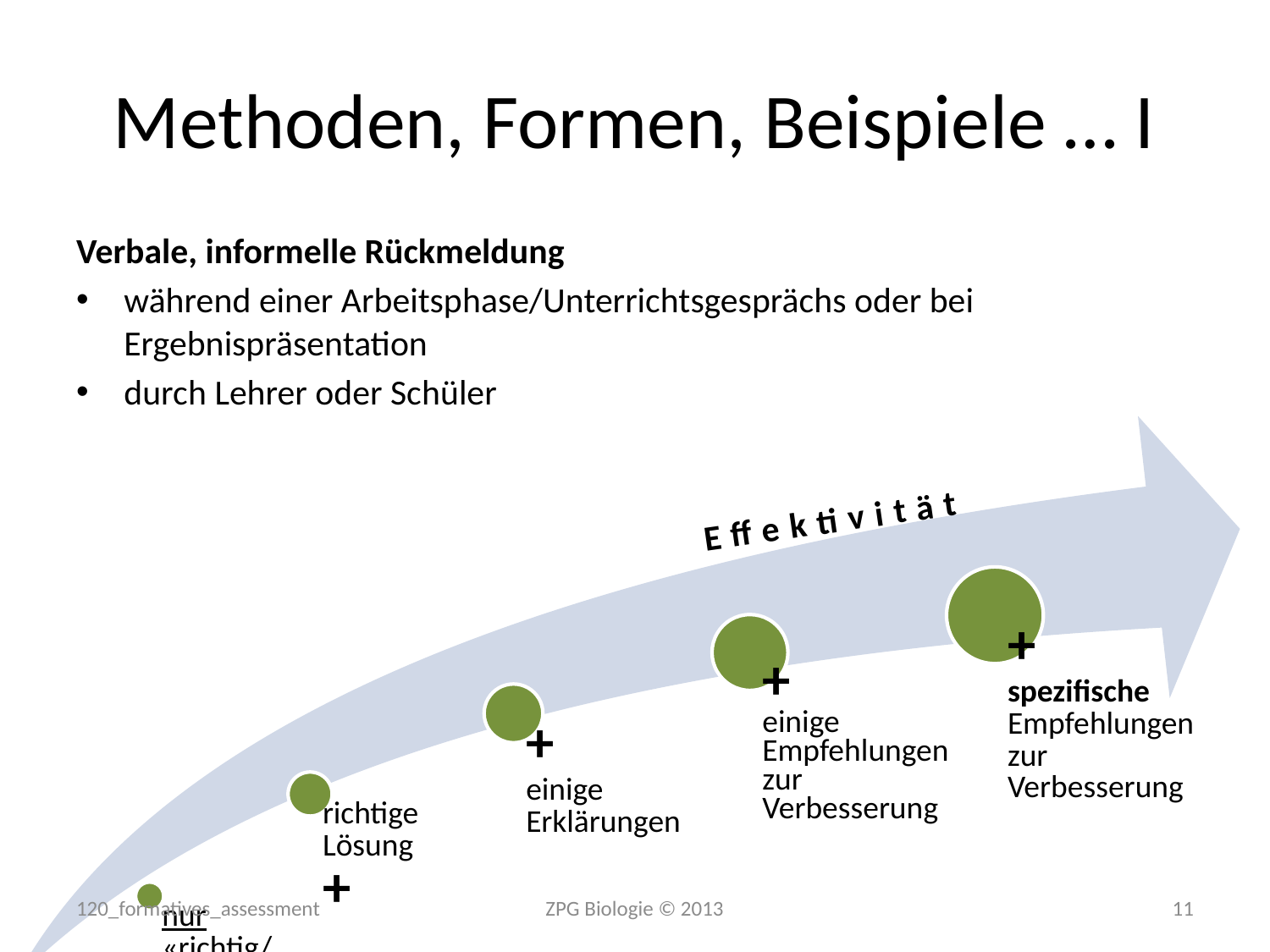

# Methoden, Formen, Beispiele … I
Verbale, informelle Rückmeldung
während einer Arbeitsphase/Unterrichtsgesprächs oder bei Ergebnispräsentation
durch Lehrer oder Schüler

nur
richtige Lösung
+
+
einige Erklärungen
+
einige Empfehlungen zur Verbesserung
+
spezifische Empfehlungen zur Verbesserung
Effektivität
120_formatives_assessment
ZPG Biologie © 2013
11